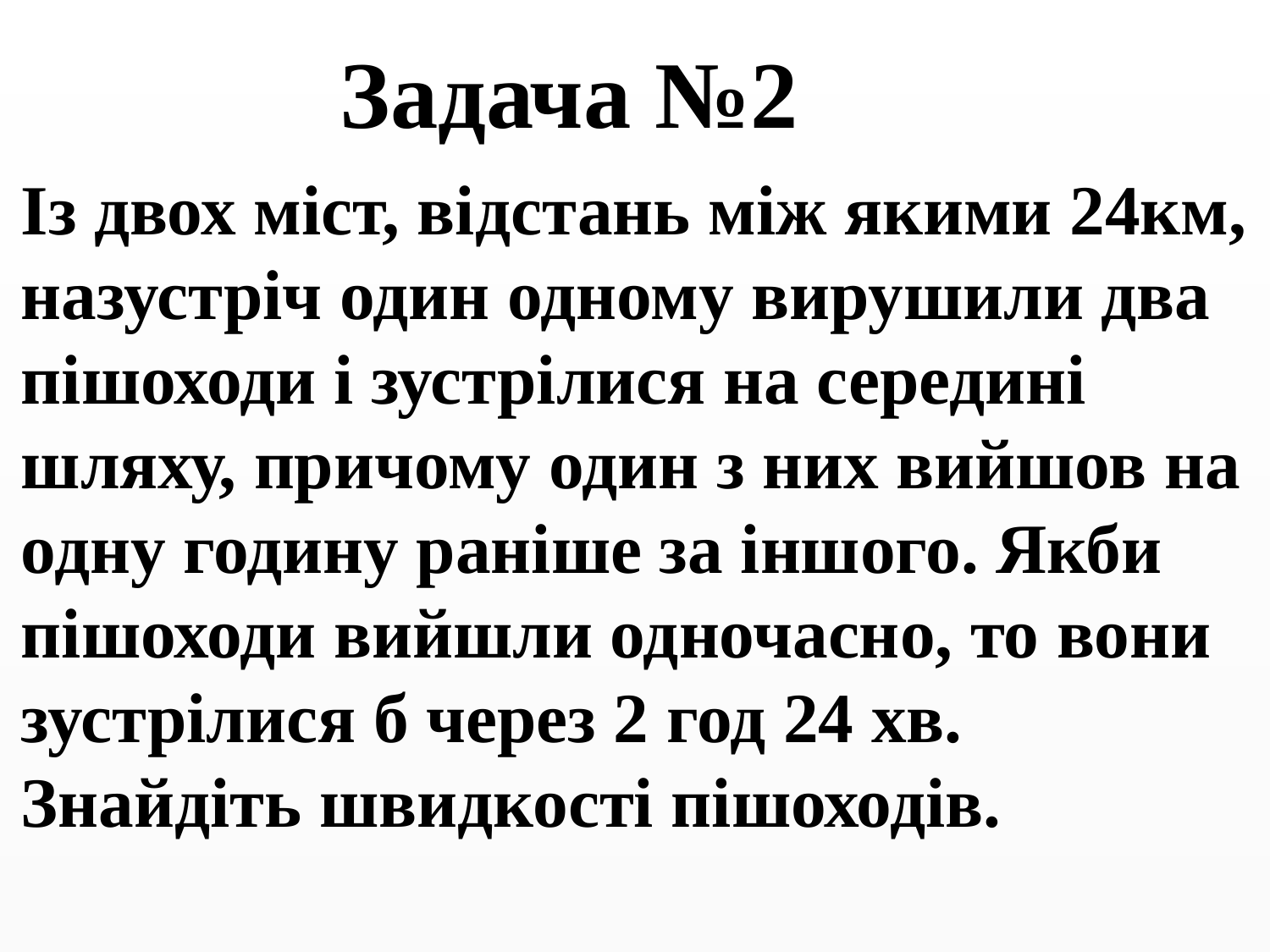

# Задача №2
Із двох міст, відстань між якими 24км, назустріч один одному вирушили два пішоходи і зустрілися на середині шляху, причому один з них вийшов на одну годину раніше за іншого. Якби пішоходи вийшли одночасно, то вони зустрілися б через 2 год 24 хв. Знайдіть швидкості пішоходів.